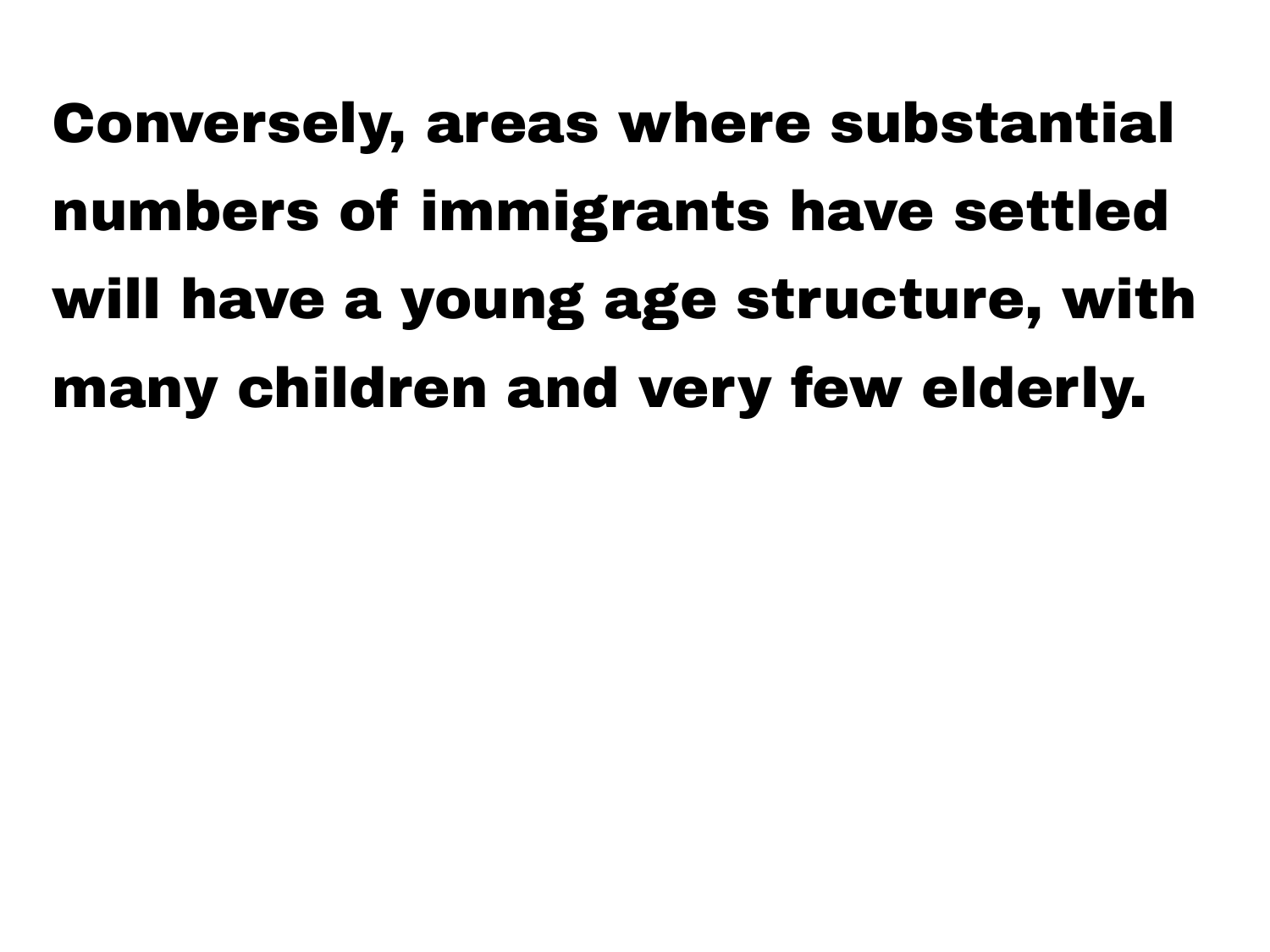

Conversely, areas where substantial numbers of immigrants have settled will have a young age structure, with many children and very few elderly.